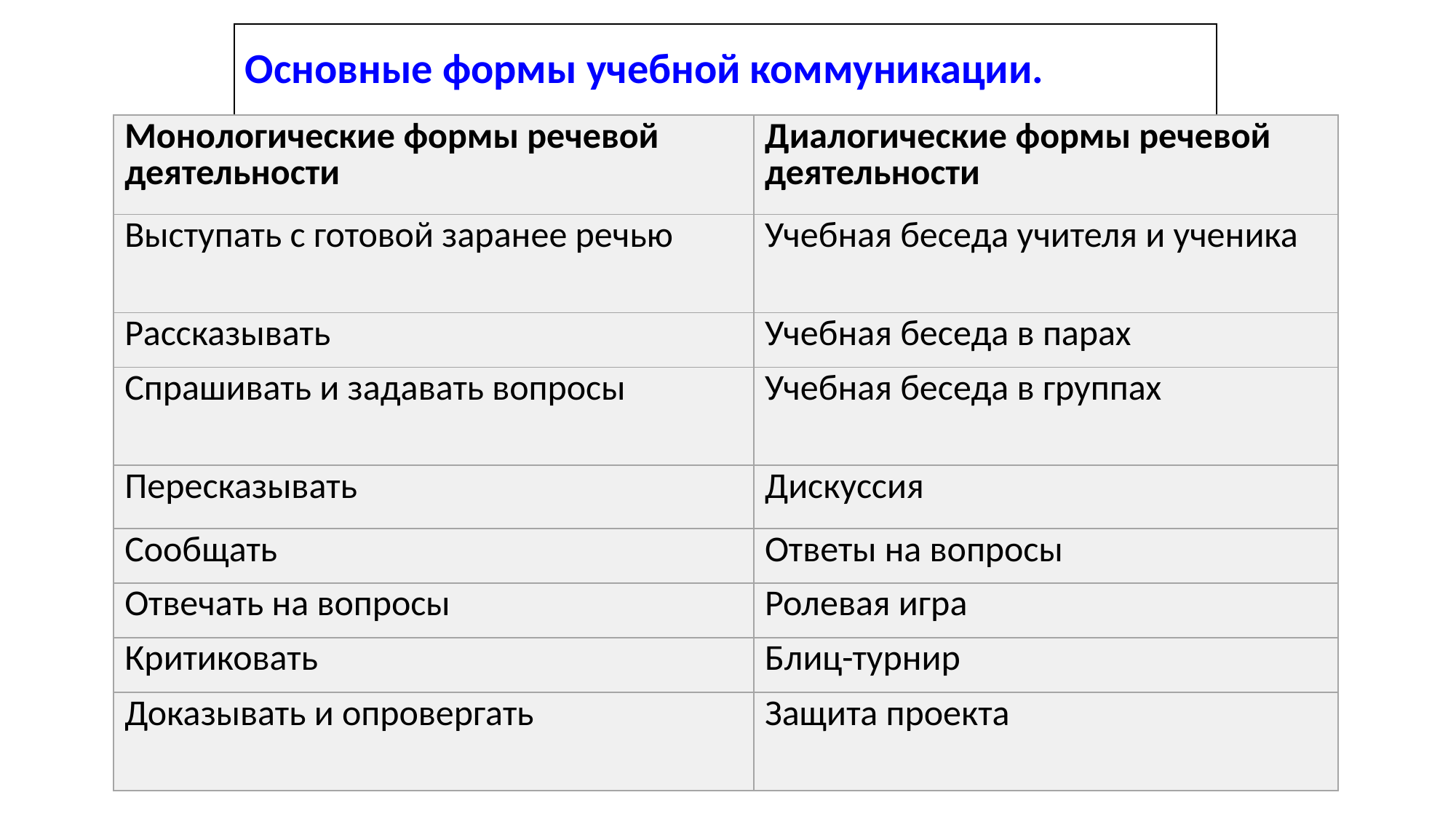

# Основные формы учебной коммуникации.
| Монологические формы речевой деятельности | Диалогические формы речевой деятельности |
| --- | --- |
| Выступать с готовой заранее речью | Учебная беседа учителя и ученика |
| Рассказывать | Учебная беседа в парах |
| Спрашивать и задавать вопросы | Учебная беседа в группах |
| Пересказывать | Дискуссия |
| Сообщать | Ответы на вопросы |
| Отвечать на вопросы | Ролевая игра |
| Критиковать | Блиц-турнир |
| Доказывать и опровергать | Защита проекта |